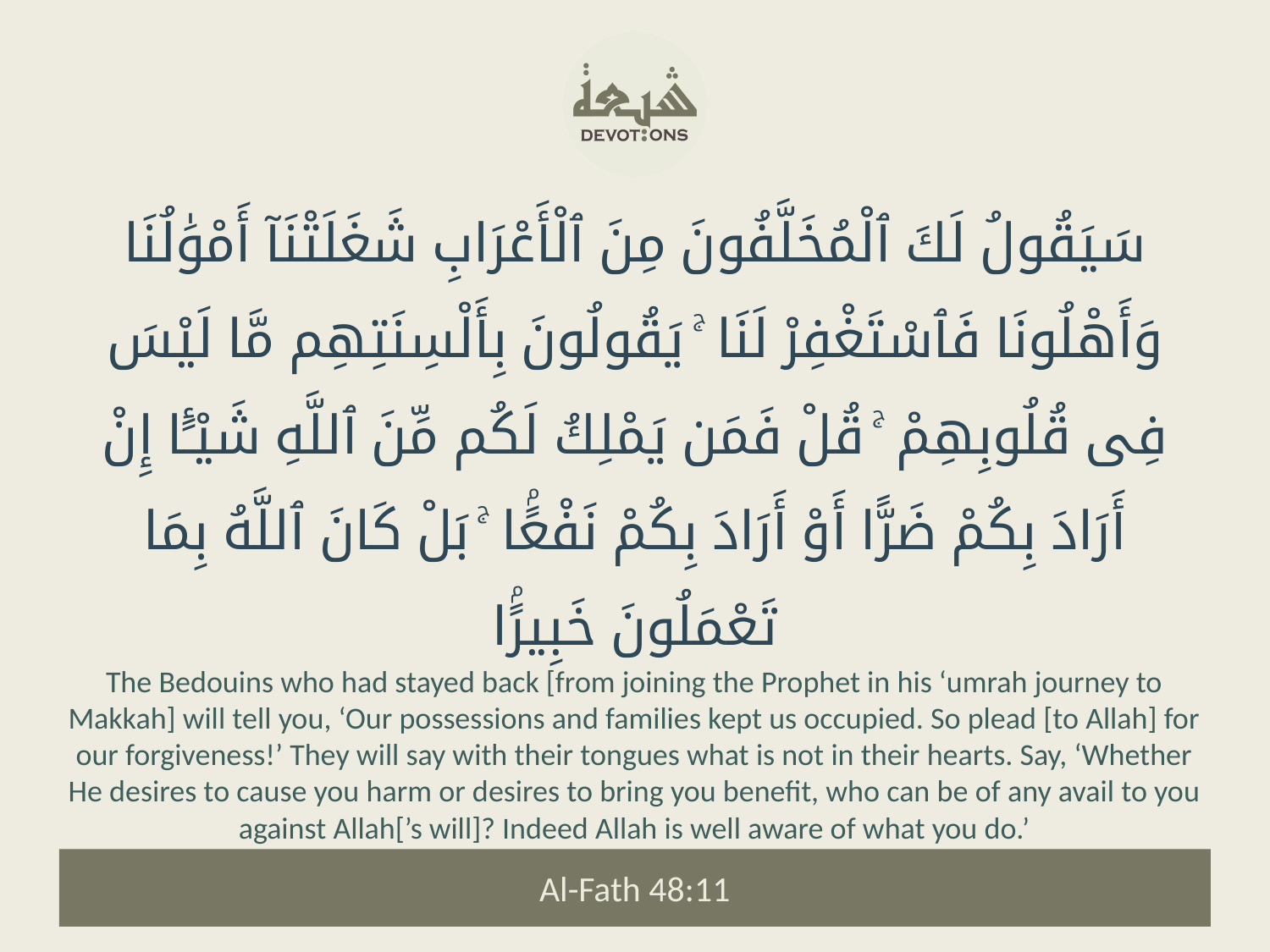

سَيَقُولُ لَكَ ٱلْمُخَلَّفُونَ مِنَ ٱلْأَعْرَابِ شَغَلَتْنَآ أَمْوَٰلُنَا وَأَهْلُونَا فَٱسْتَغْفِرْ لَنَا ۚ يَقُولُونَ بِأَلْسِنَتِهِم مَّا لَيْسَ فِى قُلُوبِهِمْ ۚ قُلْ فَمَن يَمْلِكُ لَكُم مِّنَ ٱللَّهِ شَيْـًٔا إِنْ أَرَادَ بِكُمْ ضَرًّا أَوْ أَرَادَ بِكُمْ نَفْعًۢا ۚ بَلْ كَانَ ٱللَّهُ بِمَا تَعْمَلُونَ خَبِيرًۢا
The Bedouins who had stayed back [from joining the Prophet in his ‘umrah journey to Makkah] will tell you, ‘Our possessions and families kept us occupied. So plead [to Allah] for our forgiveness!’ They will say with their tongues what is not in their hearts. Say, ‘Whether He desires to cause you harm or desires to bring you benefit, who can be of any avail to you against Allah[’s will]? Indeed Allah is well aware of what you do.’
Al-Fath 48:11